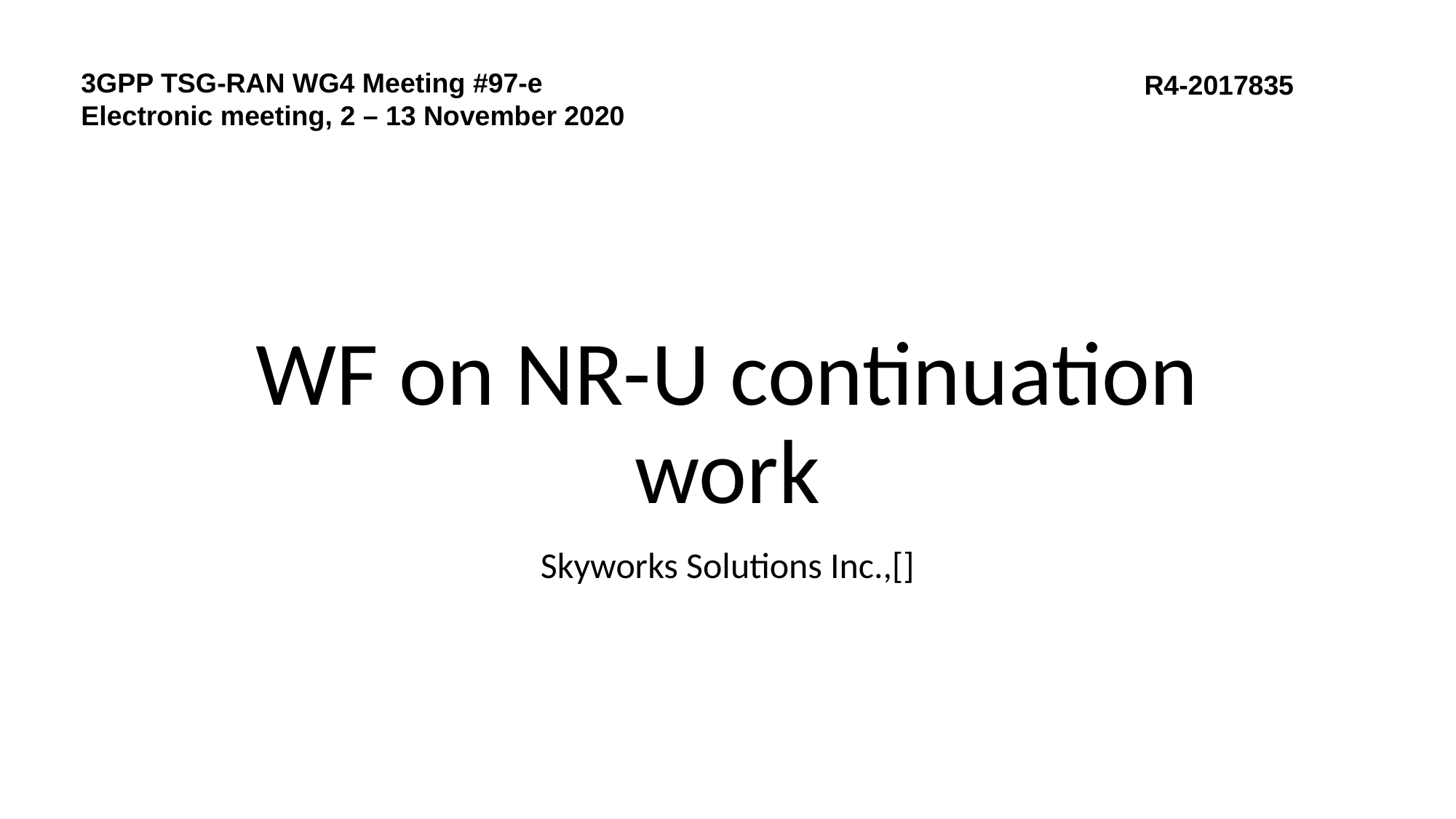

3GPP TSG-RAN WG4 Meeting #97-e
Electronic meeting, 2 – 13 November 2020
R4-2017835
# WF on NR-U continuation work
Skyworks Solutions Inc.,[]